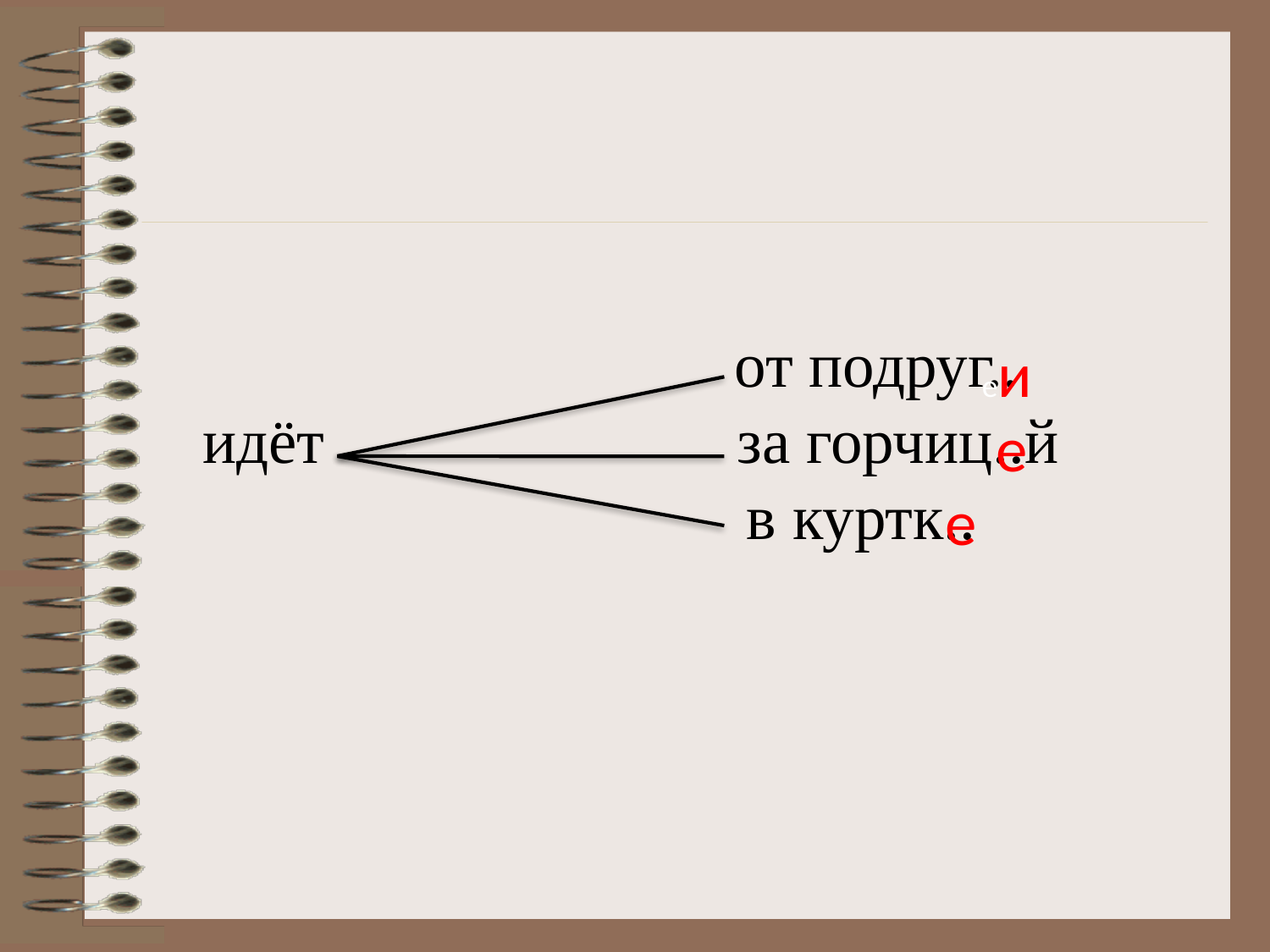

от подруг..
  идёт                          за горчиц..й
                               в куртк..
еи
е
е